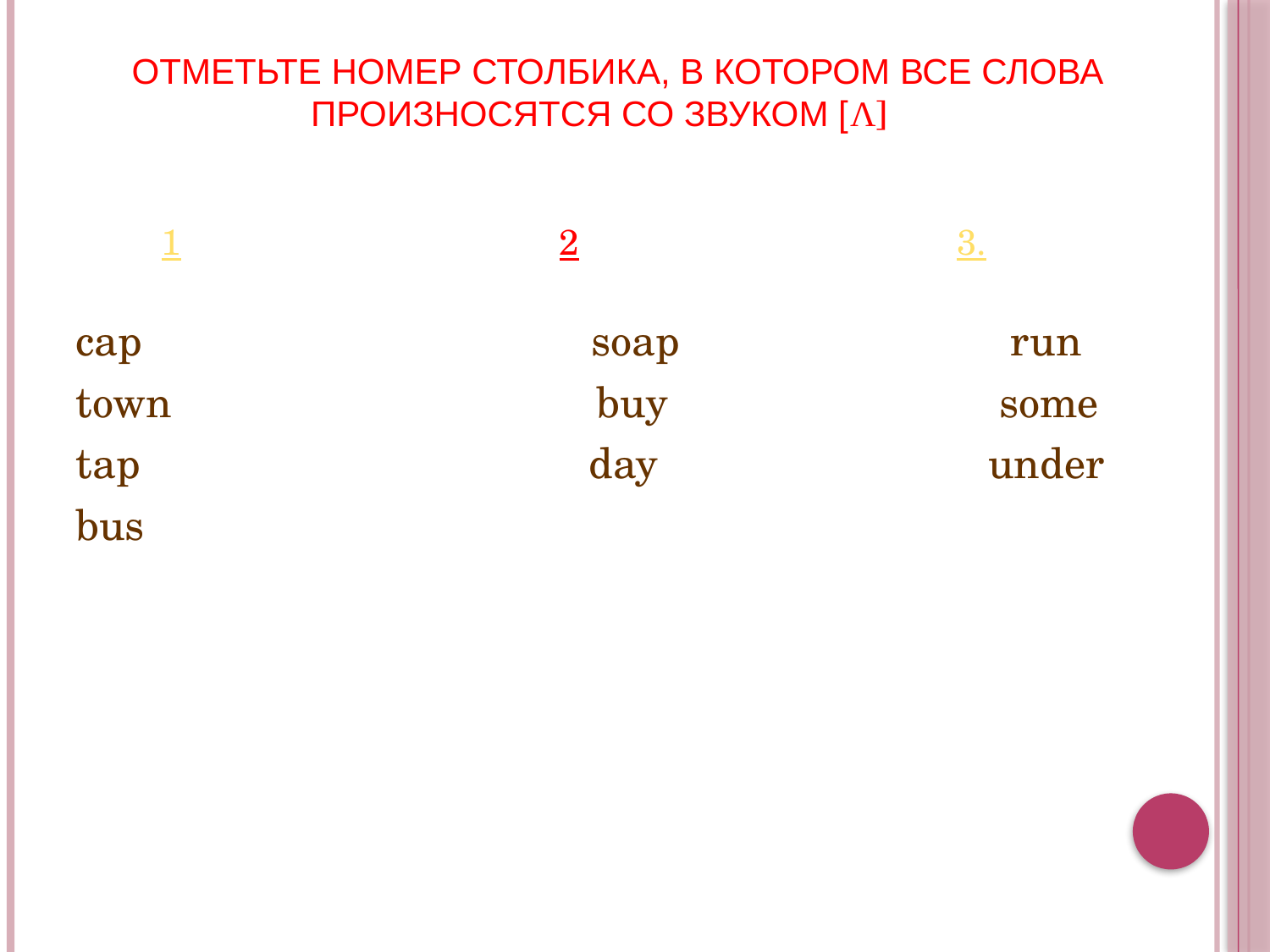

# Отметьте номер столбика, в котором все слова произносятся со звуком [Λ] 1                                      2                                      3.
cap                                      soap                            run
town                                    buy                            some
tap                                      day                            under
bus